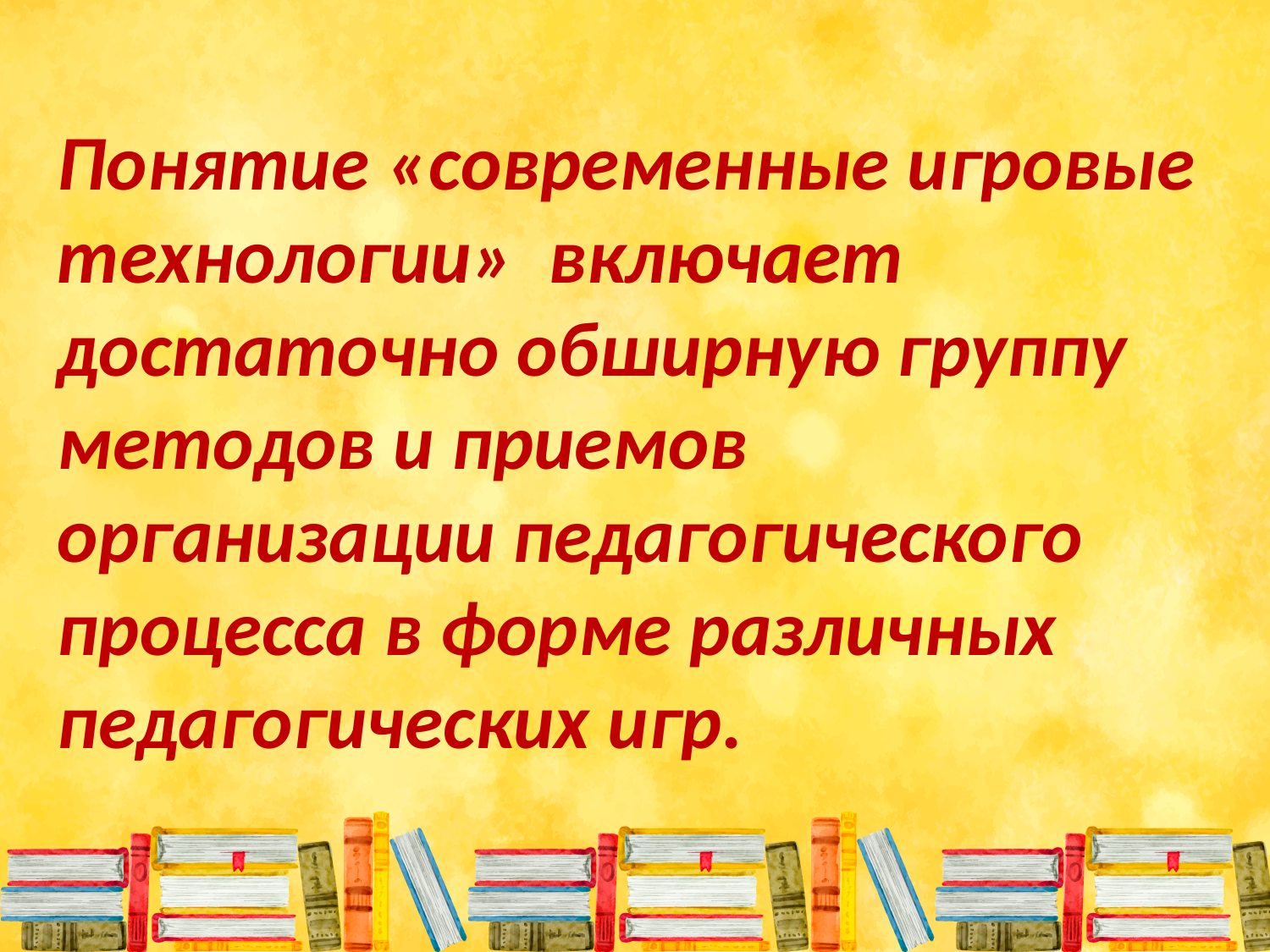

#
Понятие «современные игровые технологии»  включает достаточно обширную группу методов и приемов организации педагогического процесса в форме различных педагогических игр.